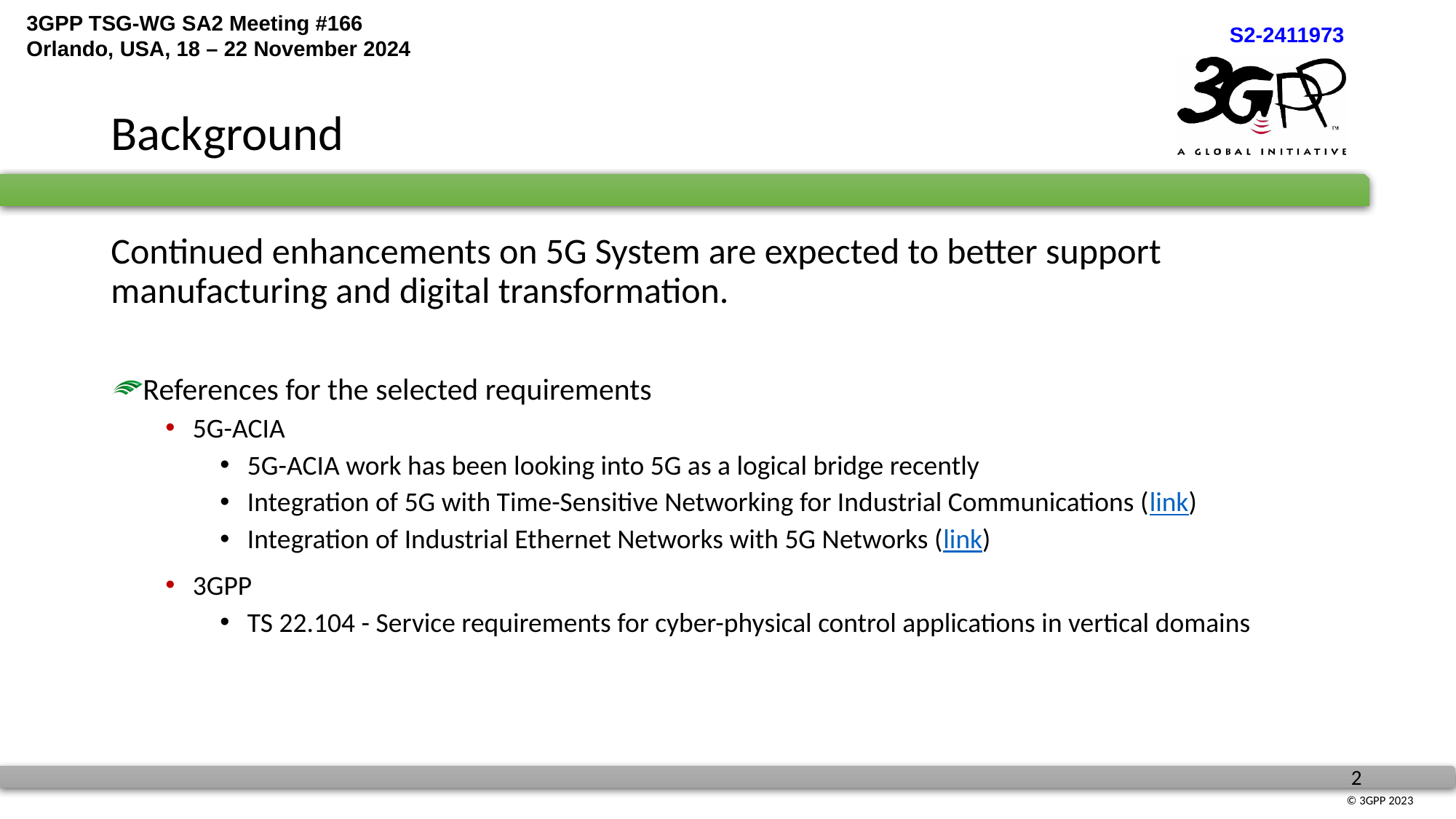

# Background
Continued enhancements on 5G System are expected to better support manufacturing and digital transformation.

References for the selected requirements
5G-ACIA
5G-ACIA work has been looking into 5G as a logical bridge recently
Integration of 5G with Time-Sensitive Networking for Industrial Communications (link)
Integration of Industrial Ethernet Networks with 5G Networks (link)
3GPP
TS 22.104 - Service requirements for cyber-physical control applications in vertical domains